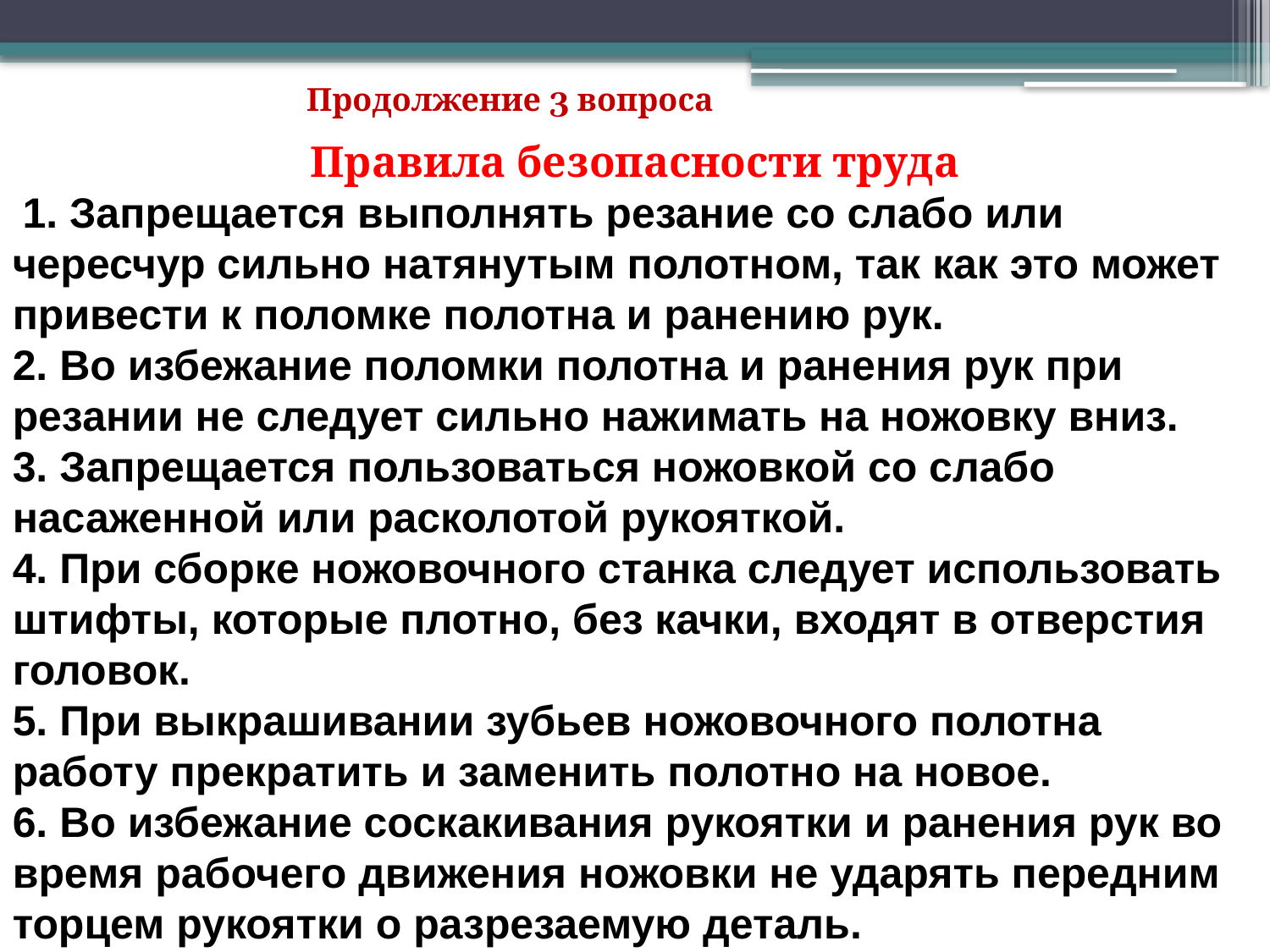

Продолжение 3 вопроса
#
Правила безопасности труда
 1. Запрещается выполнять резание со слабо или чересчур сильно натянутым полотном, так как это может привести к поломке полотна и ранению рук.
2. Во избежание поломки полотна и ранения рук при резании не следует сильно нажимать на ножовку вниз.
3. Запрещается пользоваться ножовкой со слабо насаженной или расколотой рукояткой.
4. При сборке ножовочного станка следует использовать штифты, которые плотно, без качки, входят в отверстия головок.
5. При выкрашивании зубьев ножовочного полотна работу прекратить и заменить полотно на новое.
6. Во избежание соскакивания рукоятки и ранения рук во время рабочего движения ножовки не ударять передним торцем рукоятки о разрезаемую деталь.